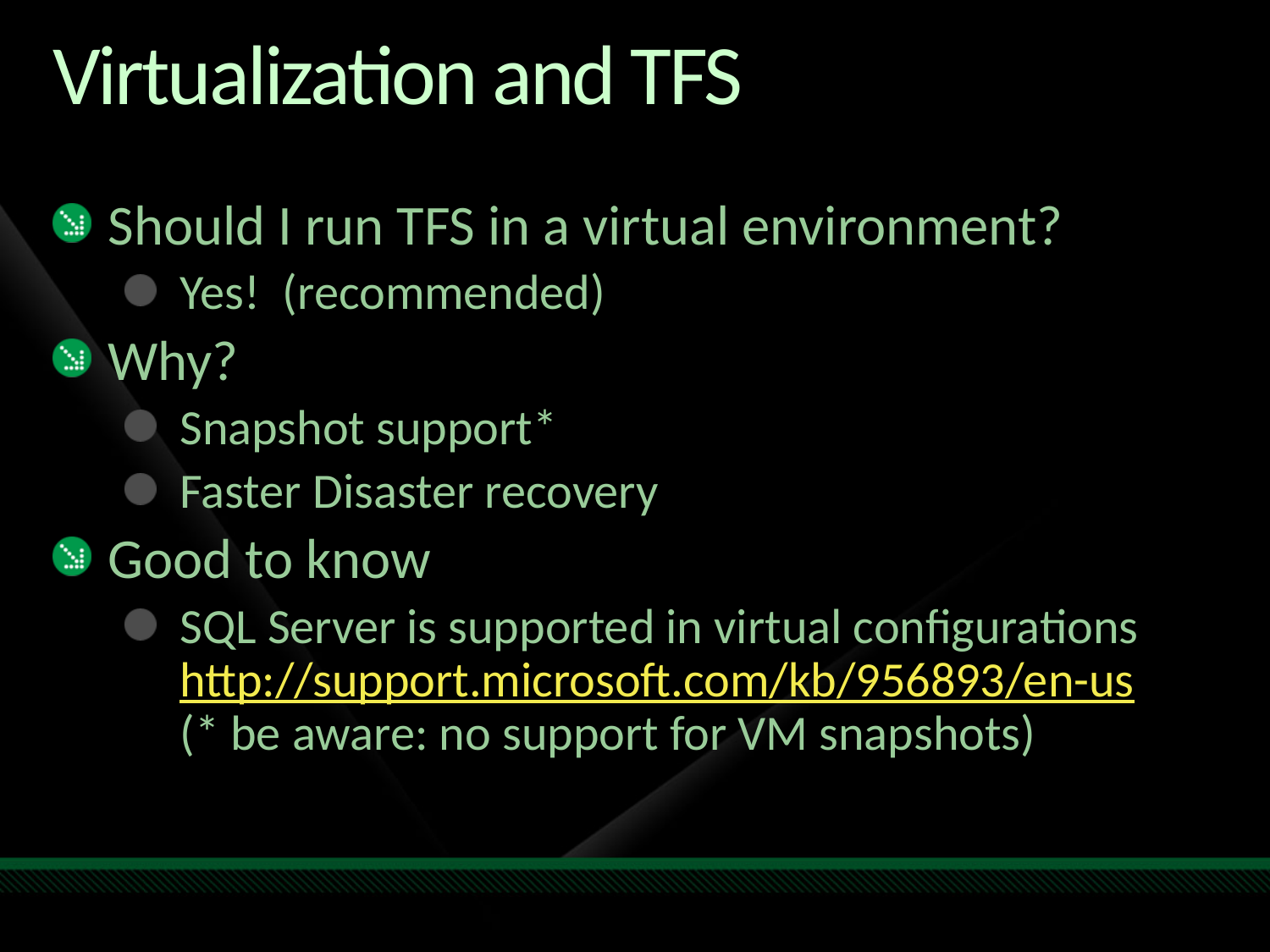

# Virtualization and TFS
Should I run TFS in a virtual environment?
Yes!  (recommended)
Why?
Snapshot support*
Faster Disaster recovery
Good to know
SQL Server is supported in virtual configurations
http://support.microsoft.com/kb/956893/en-us
(* be aware: no support for VM snapshots)